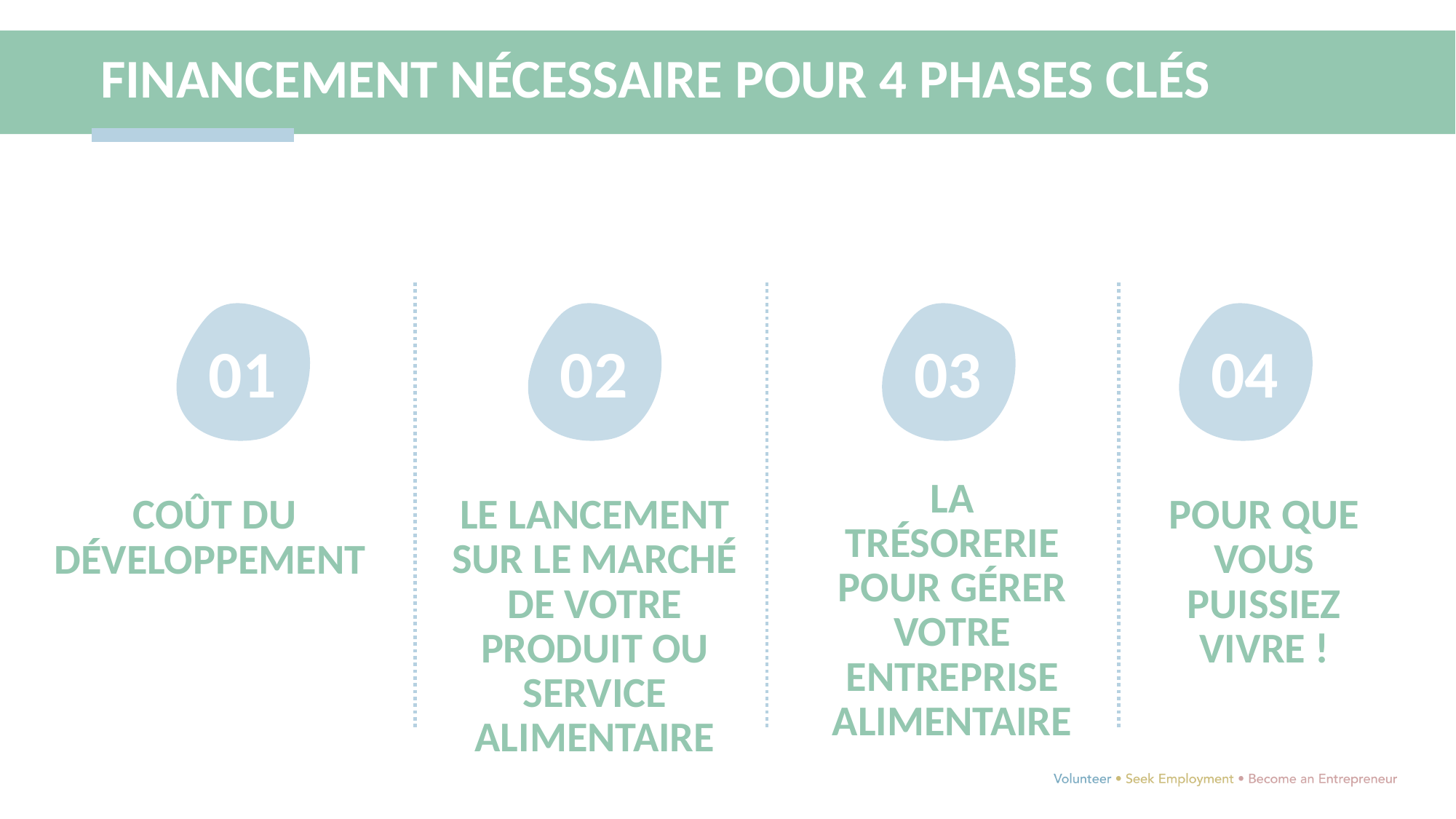

FINANCEMENT NÉCESSAIRE POUR 4 PHASES CLÉS

01

02

03

04
LA TRÉSORERIE POUR GÉRER VOTRE ENTREPRISE ALIMENTAIRE
COÛT DU DÉVELOPPEMENT

LE LANCEMENT SUR LE MARCHÉ DE VOTRE PRODUIT OU SERVICE ALIMENTAIRE

POUR QUE VOUS PUISSIEZ VIVRE !